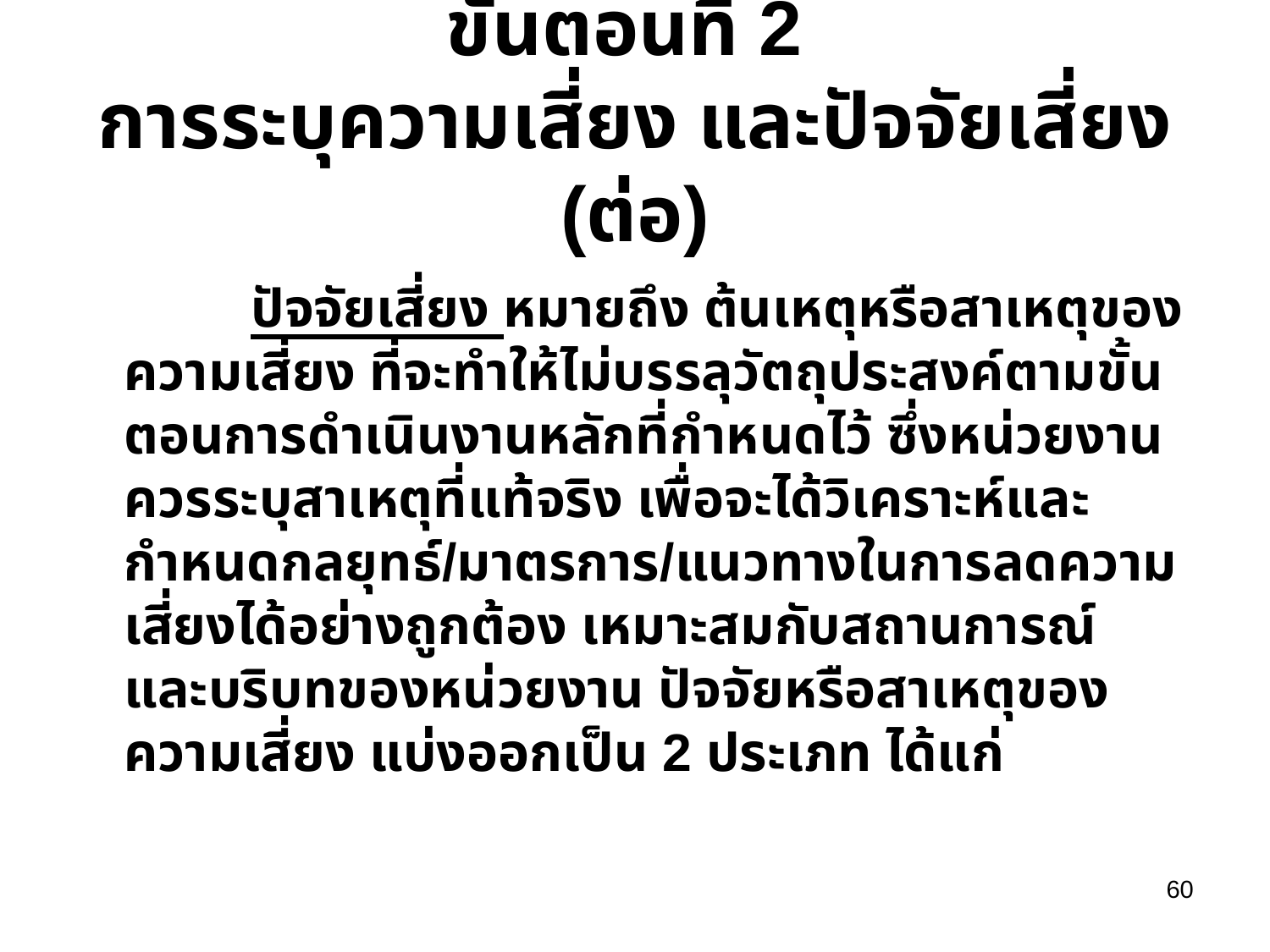

# ขั้นตอนที่ 2 การระบุความเสี่ยง และปัจจัยเสี่ยง (ต่อ)
	 	ปัจจัยเสี่ยง หมายถึง ต้นเหตุหรือสาเหตุของความเสี่ยง ที่จะทำให้ไม่บรรลุวัตถุประสงค์ตามขั้นตอนการดำเนินงานหลักที่กำหนดไว้ ซึ่งหน่วยงานควรระบุสาเหตุที่แท้จริง เพื่อจะได้วิเคราะห์และกำหนดกลยุทธ์/มาตรการ/แนวทางในการลดความเสี่ยงได้อย่างถูกต้อง เหมาะสมกับสถานการณ์ และบริบทของหน่วยงาน ปัจจัยหรือสาเหตุของความเสี่ยง แบ่งออกเป็น 2 ประเภท ได้แก่

60